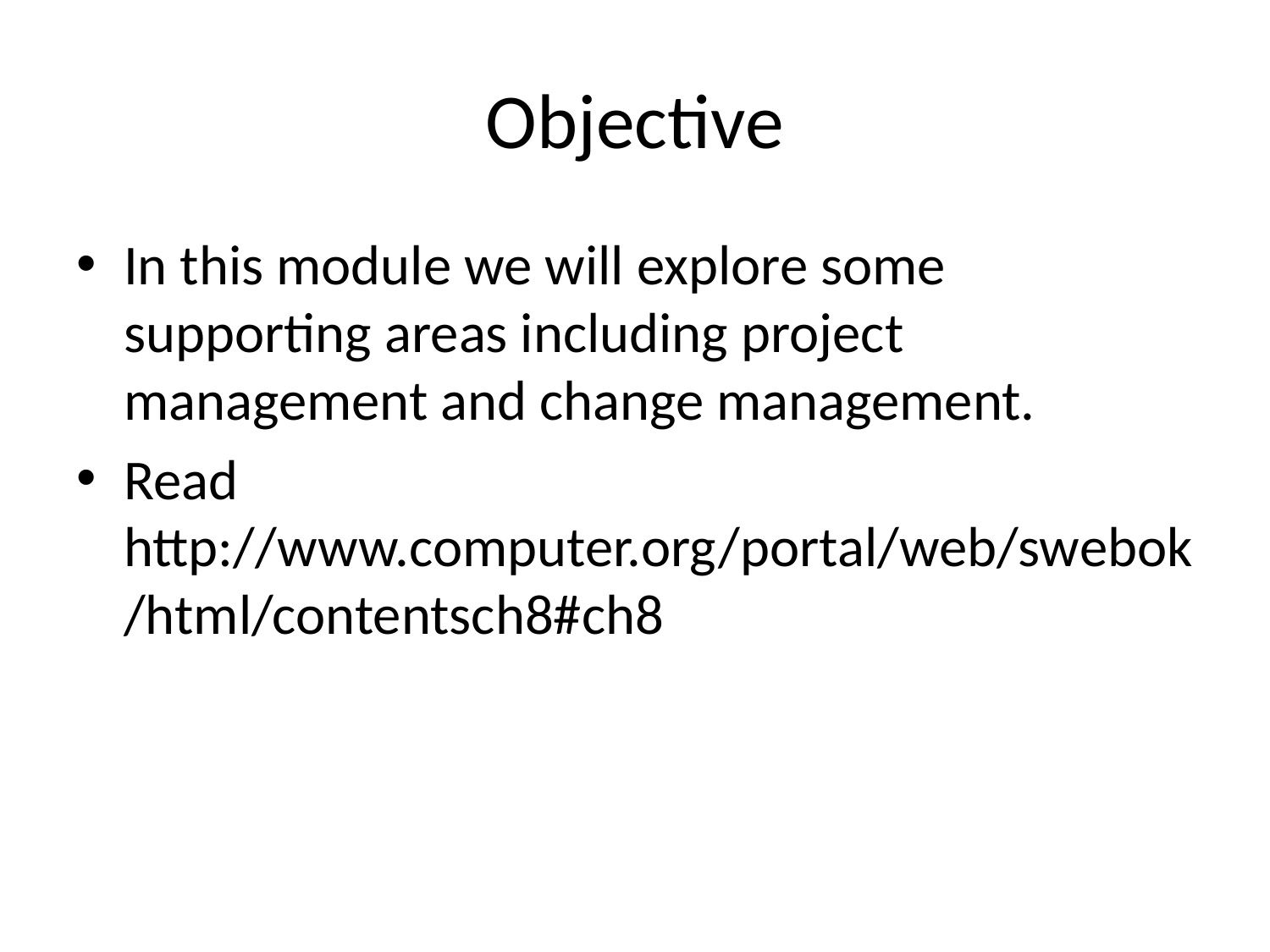

# Objective
In this module we will explore some supporting areas including project management and change management.
Read http://www.computer.org/portal/web/swebok/html/contentsch8#ch8